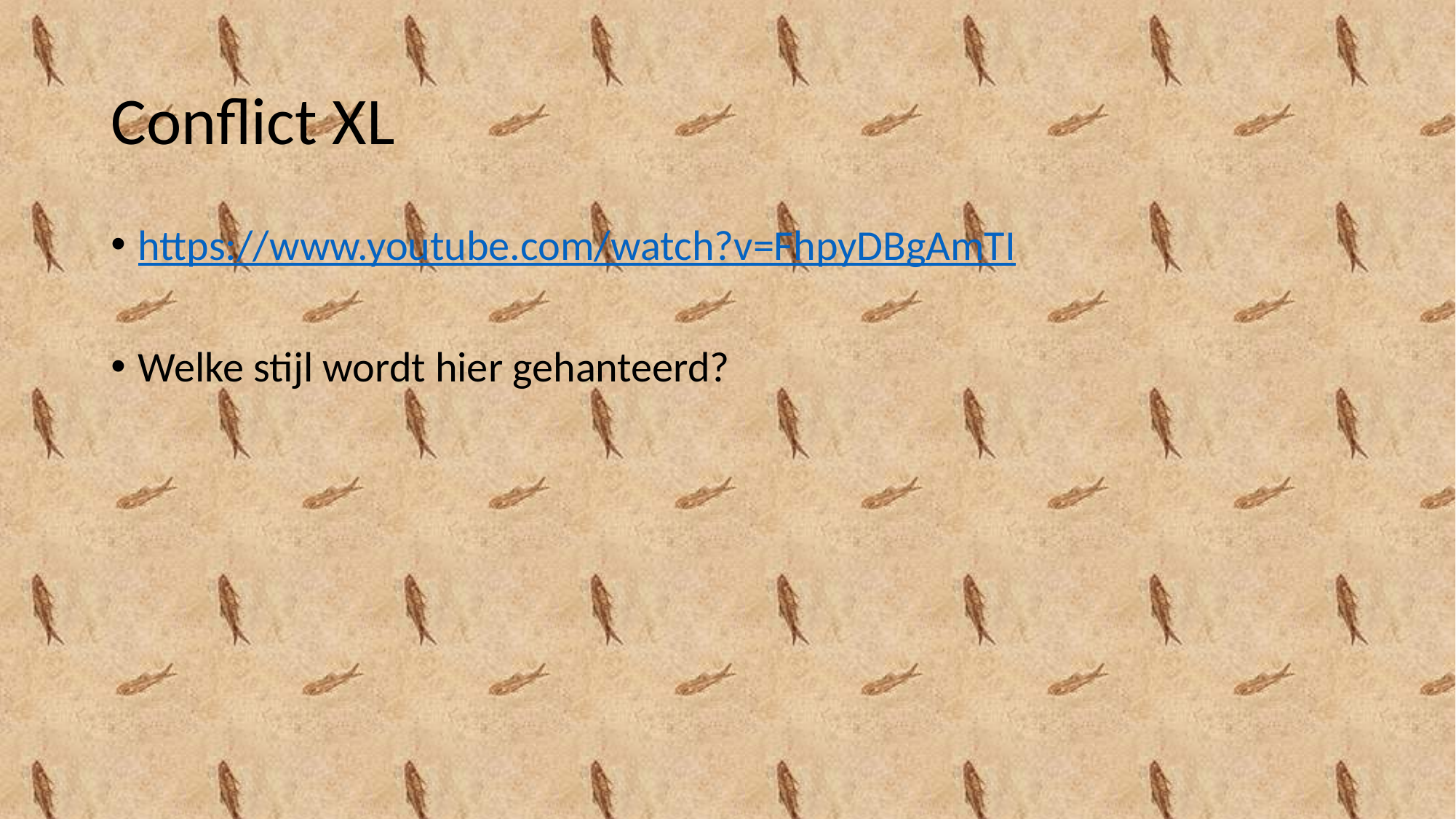

# Conflict XL
https://www.youtube.com/watch?v=FhpyDBgAmTI

Welke stijl wordt hier gehanteerd?